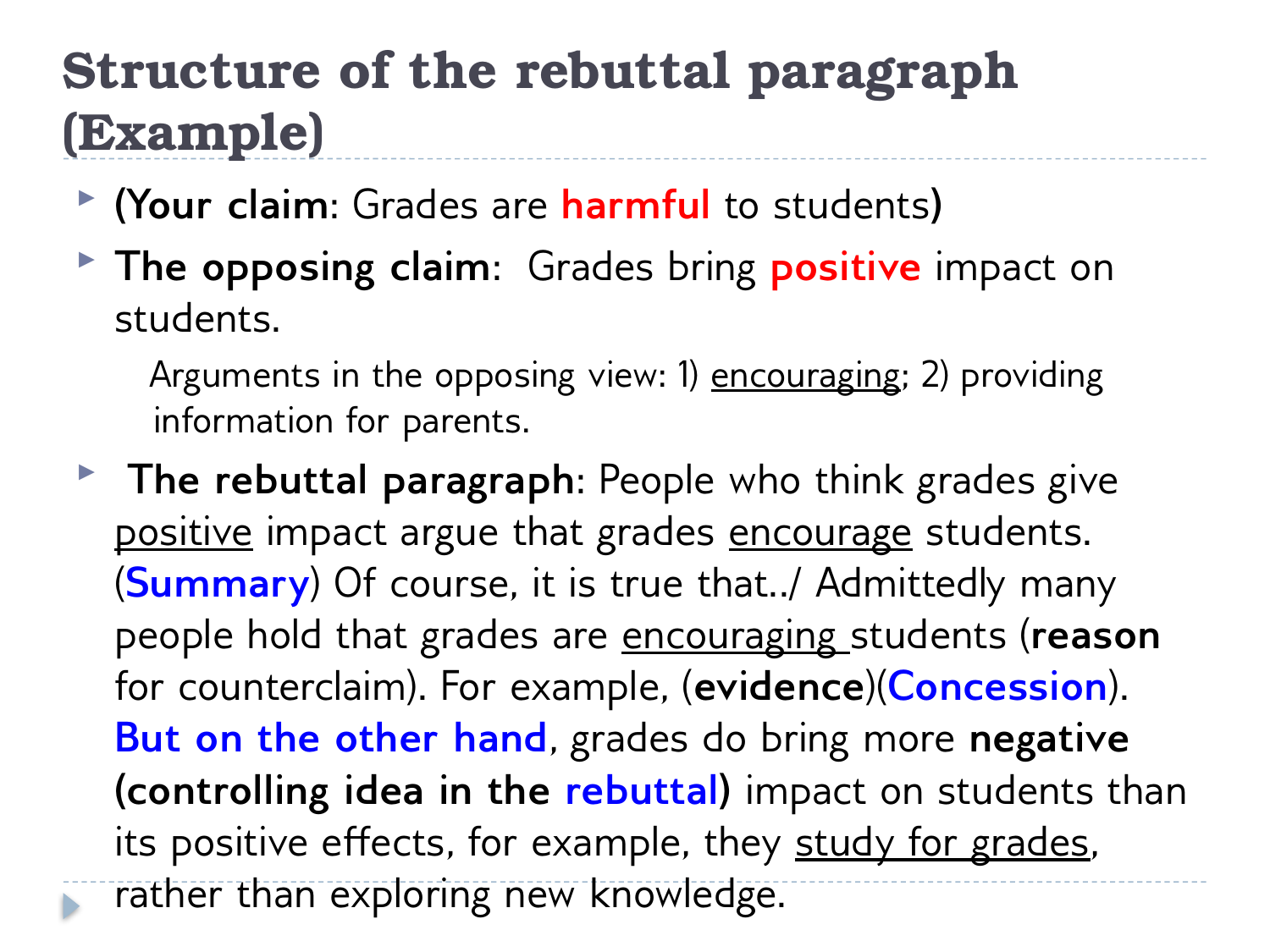

# Structure of the rebuttal paragraph (Example)
(Your claim: Grades are harmful to students)
The opposing claim:  Grades bring positive impact on students.
   Arguments in the opposing view: 1) encouraging; 2) providing information for parents.
 The rebuttal paragraph: People who think grades give positive impact argue that grades encourage students. (Summary) Of course, it is true that../ Admittedly many people hold that grades are encouraging students (reason for counterclaim). For example, (evidence)(Concession). But on the other hand, grades do bring more negative (controlling idea in the rebuttal) impact on students than its positive effects, for example, they study for grades, rather than exploring new knowledge.